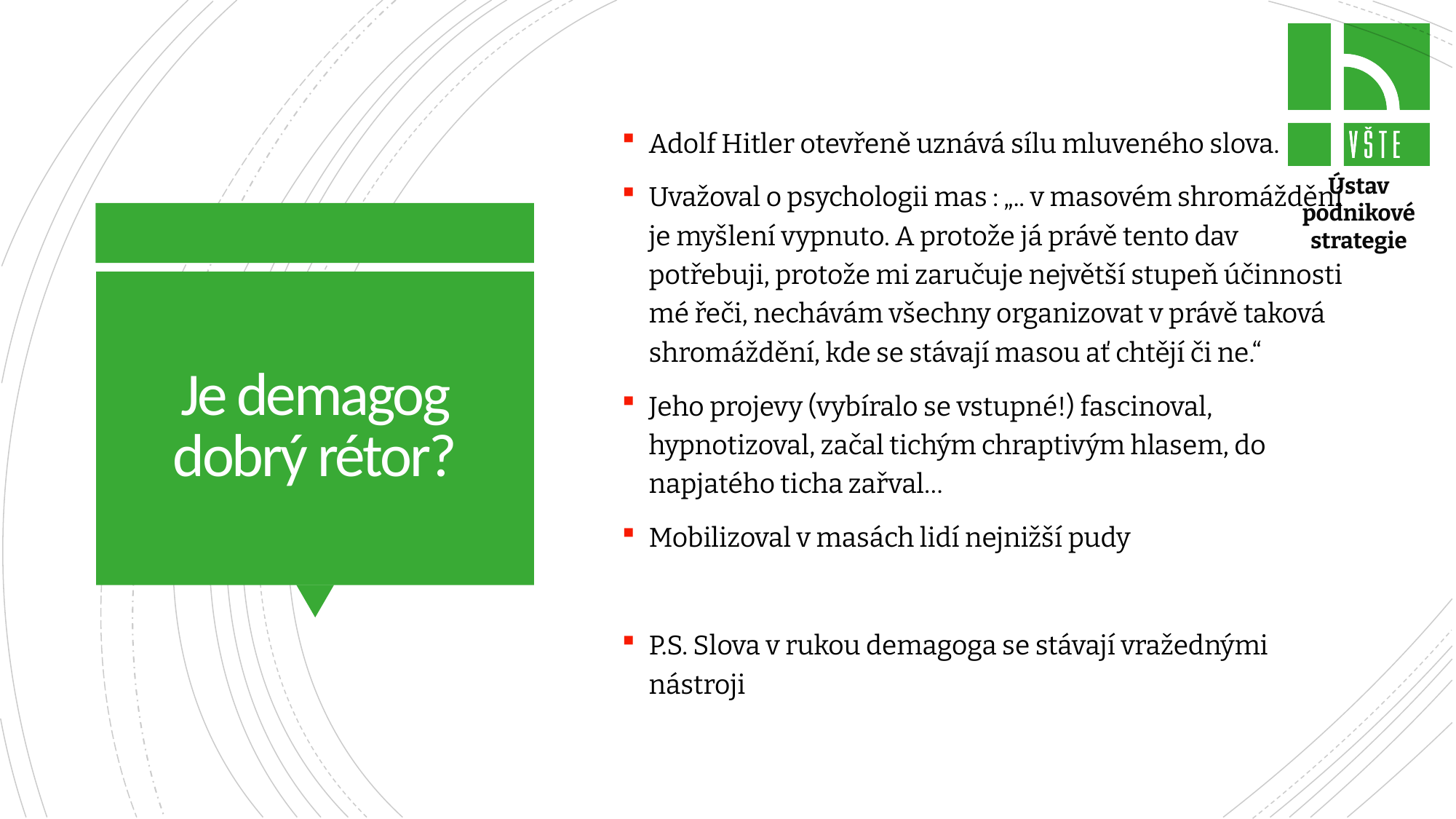

Adolf Hitler otevřeně uznává sílu mluveného slova.
Uvažoval o psychologii mas : „.. v masovém shromáždění je myšlení vypnuto. A protože já právě tento dav potřebuji, protože mi zaručuje největší stupeň účinnosti mé řeči, nechávám všechny organizovat v právě taková shromáždění, kde se stávají masou ať chtějí či ne.“
Jeho projevy (vybíralo se vstupné!) fascinoval, hypnotizoval, začal tichým chraptivým hlasem, do napjatého ticha zařval…
Mobilizoval v masách lidí nejnižší pudy

P.S. Slova v rukou demagoga se stávají vražednými nástroji
# Je demagog dobrý rétor?